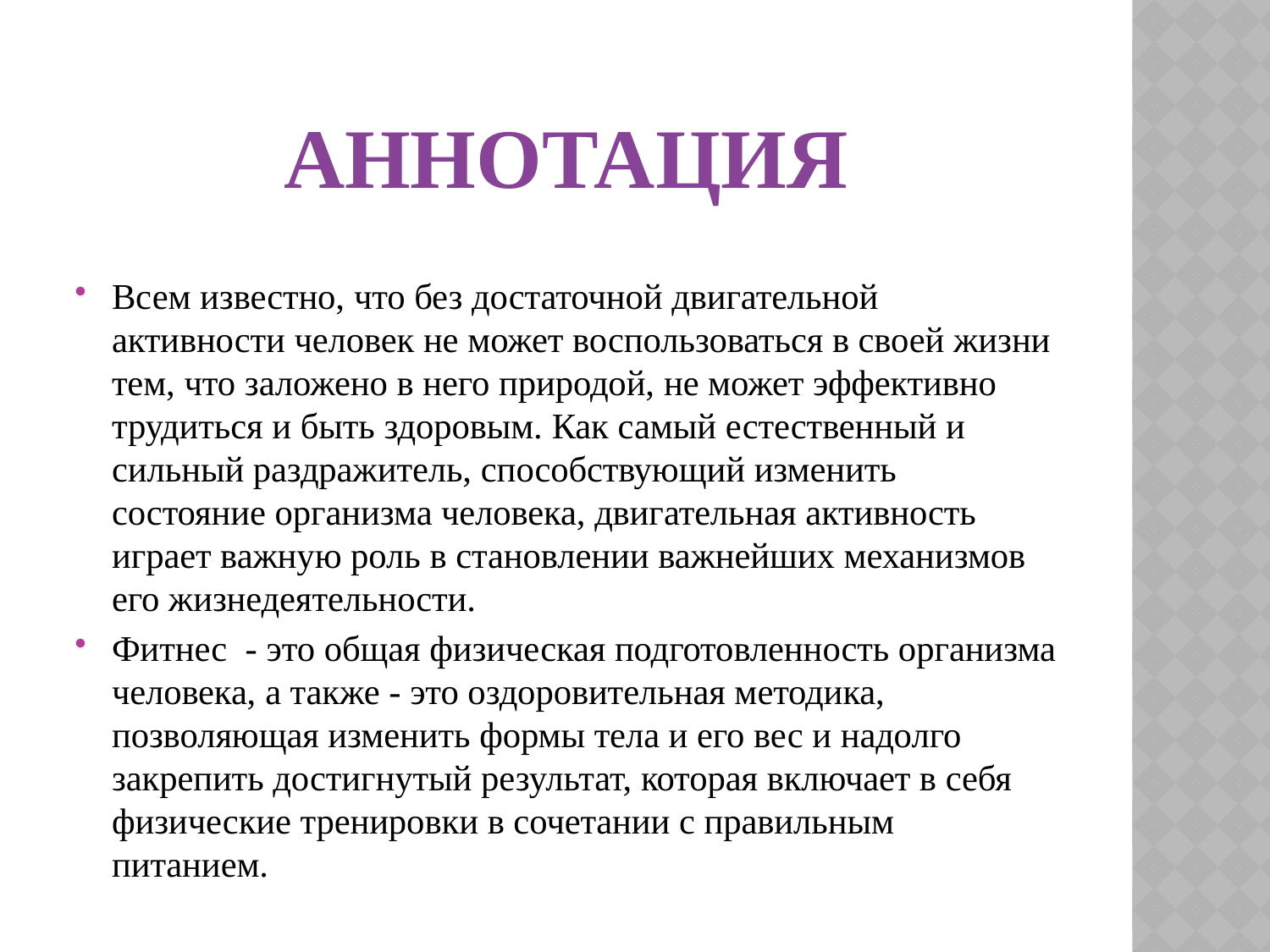

# Аннотация

Всем известно, что без достаточной двигательной активности человек не может воспользоваться в своей жизни тем, что заложено в него природой, не может эффективно трудиться и быть здоровым. Как самый естественный и сильный раздражитель, способствующий изменить состояние организма человека, двигательная активность играет важную роль в становлении важнейших механизмов его жизнедеятельности.
Фитнес  - это общая физическая подготовленность организма человека, а также - это оздоровительная методика, позволяющая изменить формы тела и его вес и надолго закрепить достигнутый результат, которая включает в себя физические тренировки в сочетании с правильным  питанием.